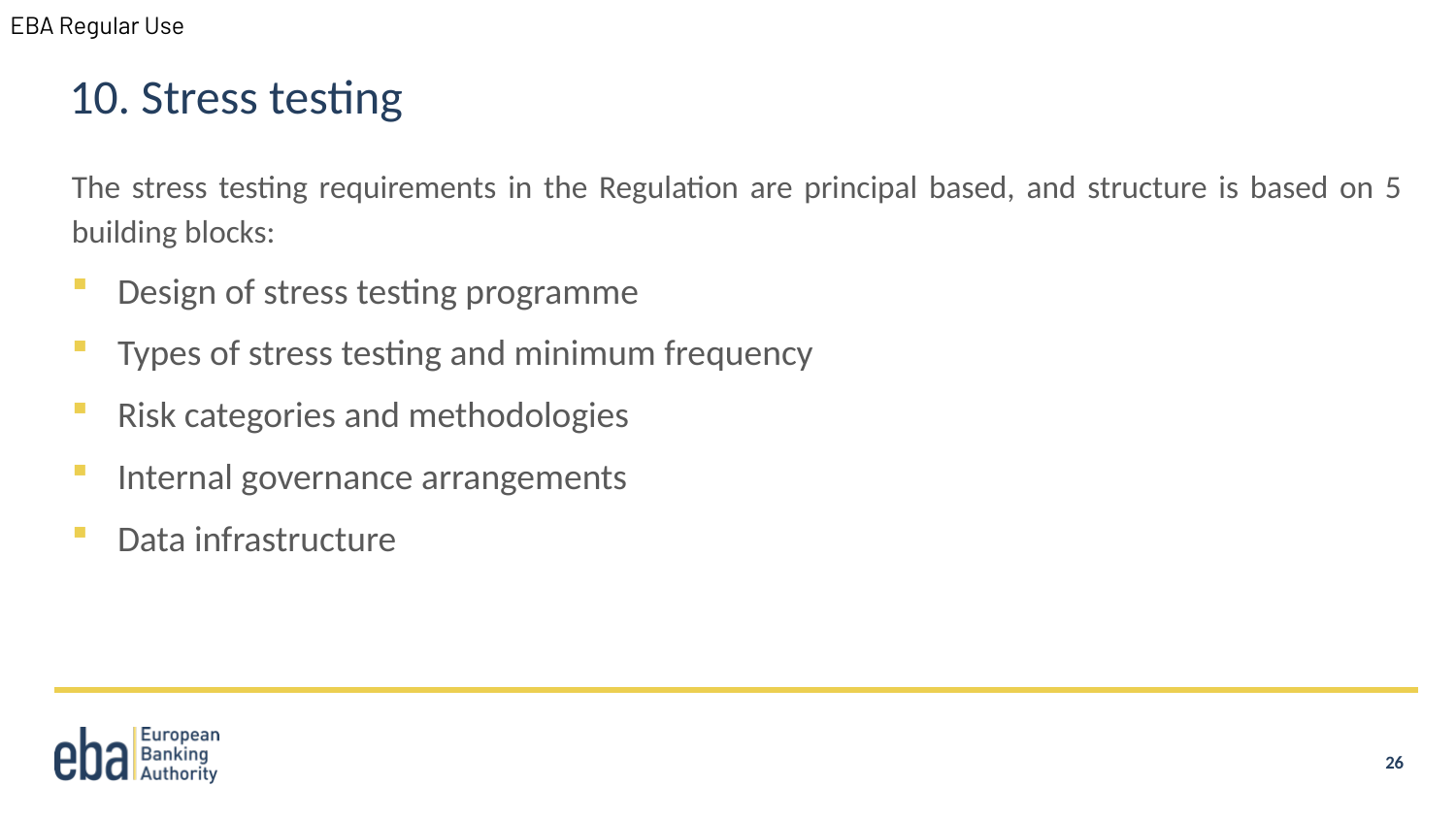

# 10. Stress testing
The stress testing requirements in the Regulation are principal based, and structure is based on 5 building blocks:
Design of stress testing programme
Types of stress testing and minimum frequency
Risk categories and methodologies
Internal governance arrangements
Data infrastructure
26